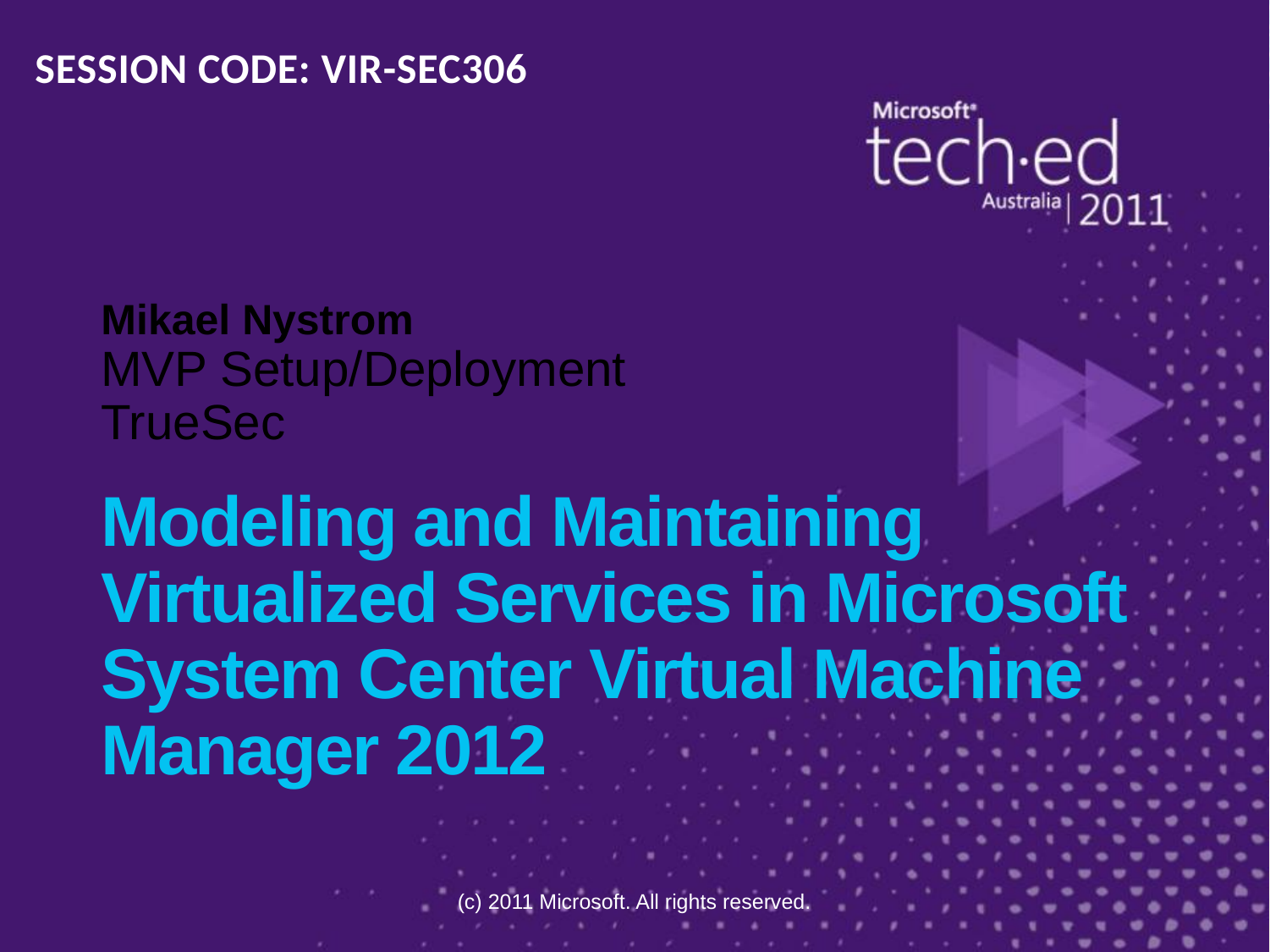

SESSION CODE: VIR-SEC306
Mikael Nystrom
MVP Setup/Deployment
TrueSec
# Modeling and Maintaining Virtualized Services in Microsoft System Center Virtual Machine Manager 2012
(c) 2011 Microsoft. All rights reserved.